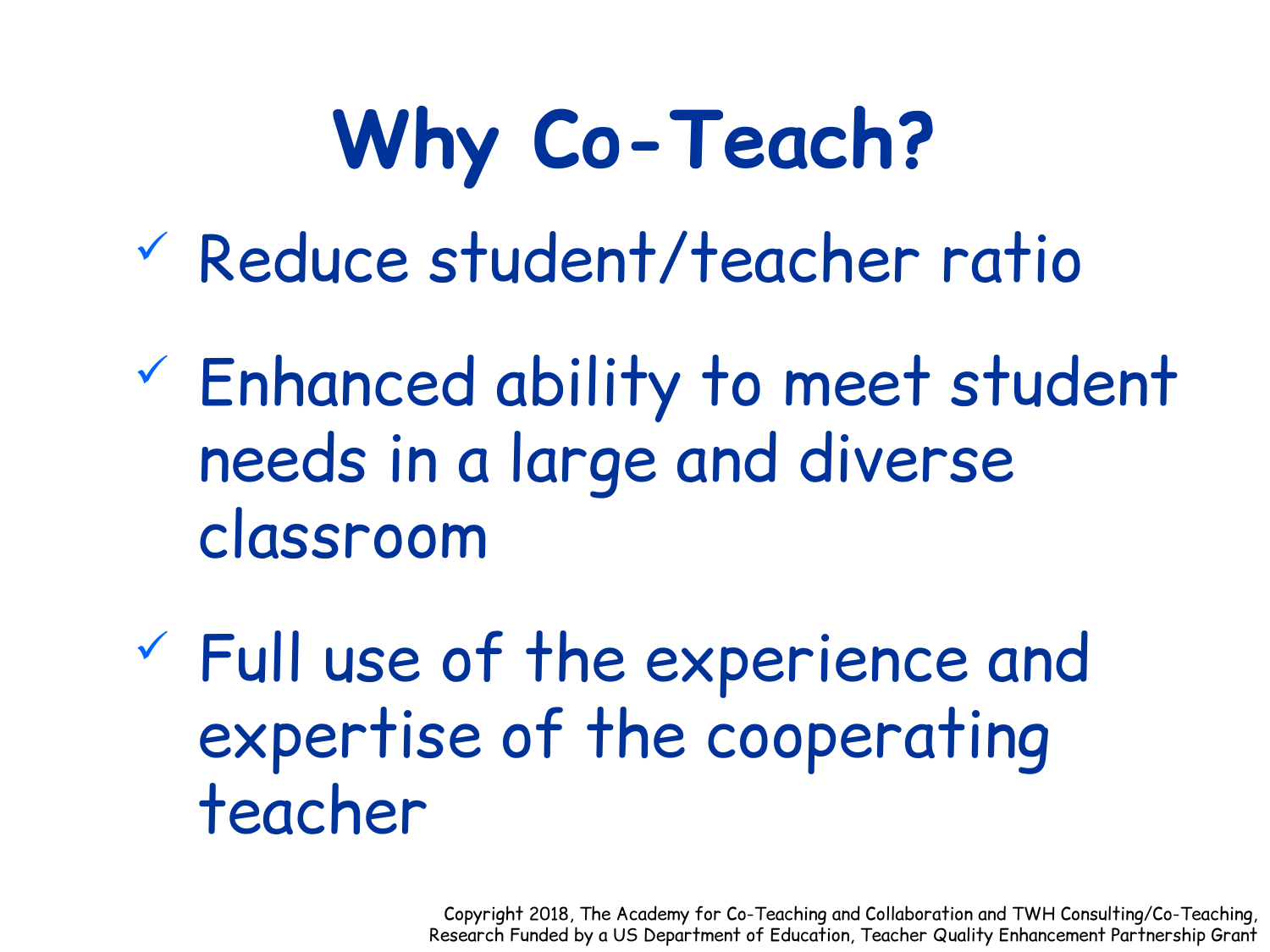

# Why Co-Teach?
Reduce student/teacher ratio

Enhanced ability to meet student needs in a large and diverse classroom

Full use of the experience and expertise of the cooperating teacher
Copyright 2018, The Academy for Co-Teaching and Collaboration and TWH Consulting/Co-Teaching,
Research Funded by a US Department of Education, Teacher Quality Enhancement Partnership Grant